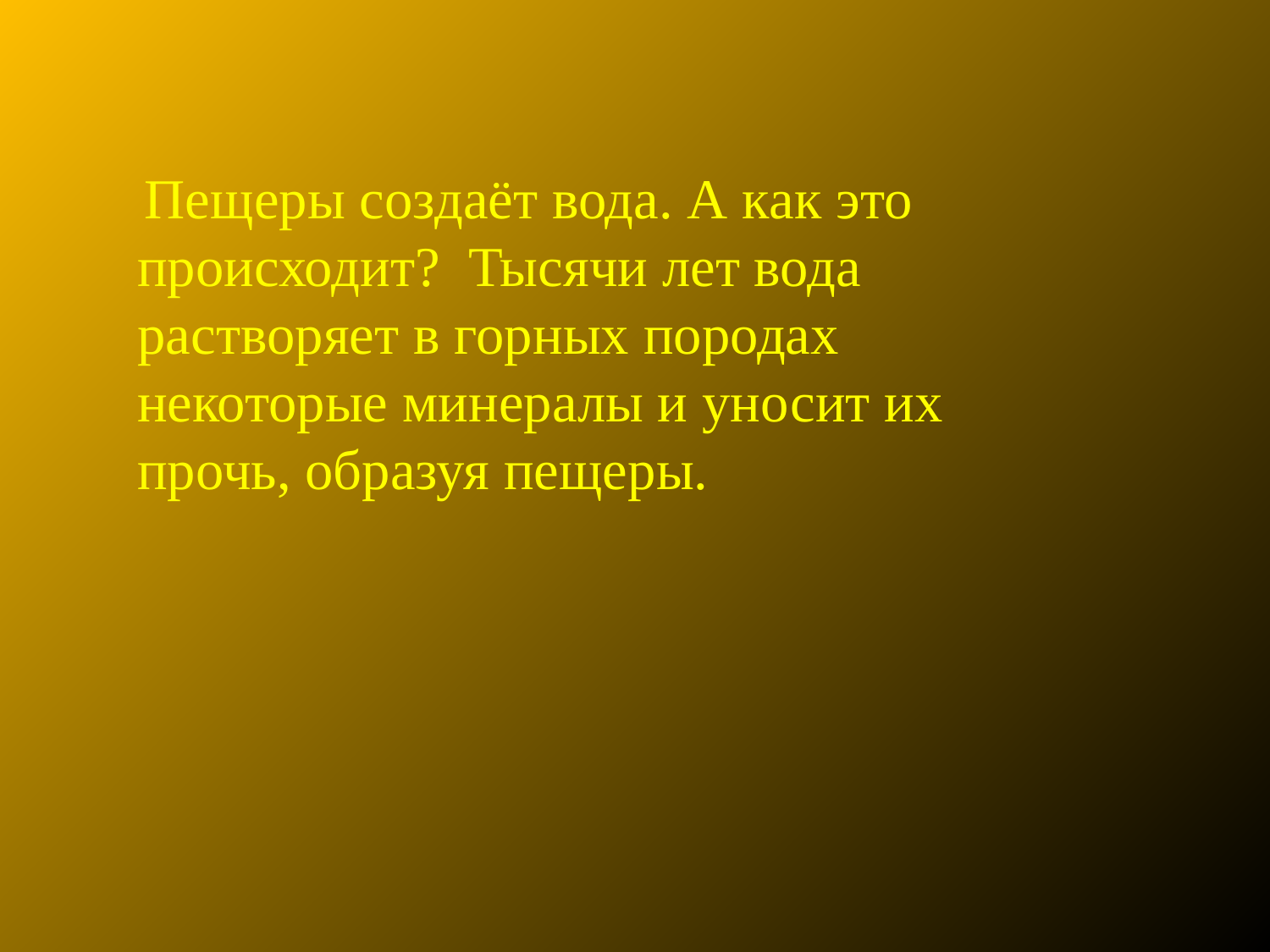

Пещеры создаёт вода. А как это происходит?  Тысячи лет вода растворяет в горных породах некоторые минералы и уносит их прочь, образуя пещеры.